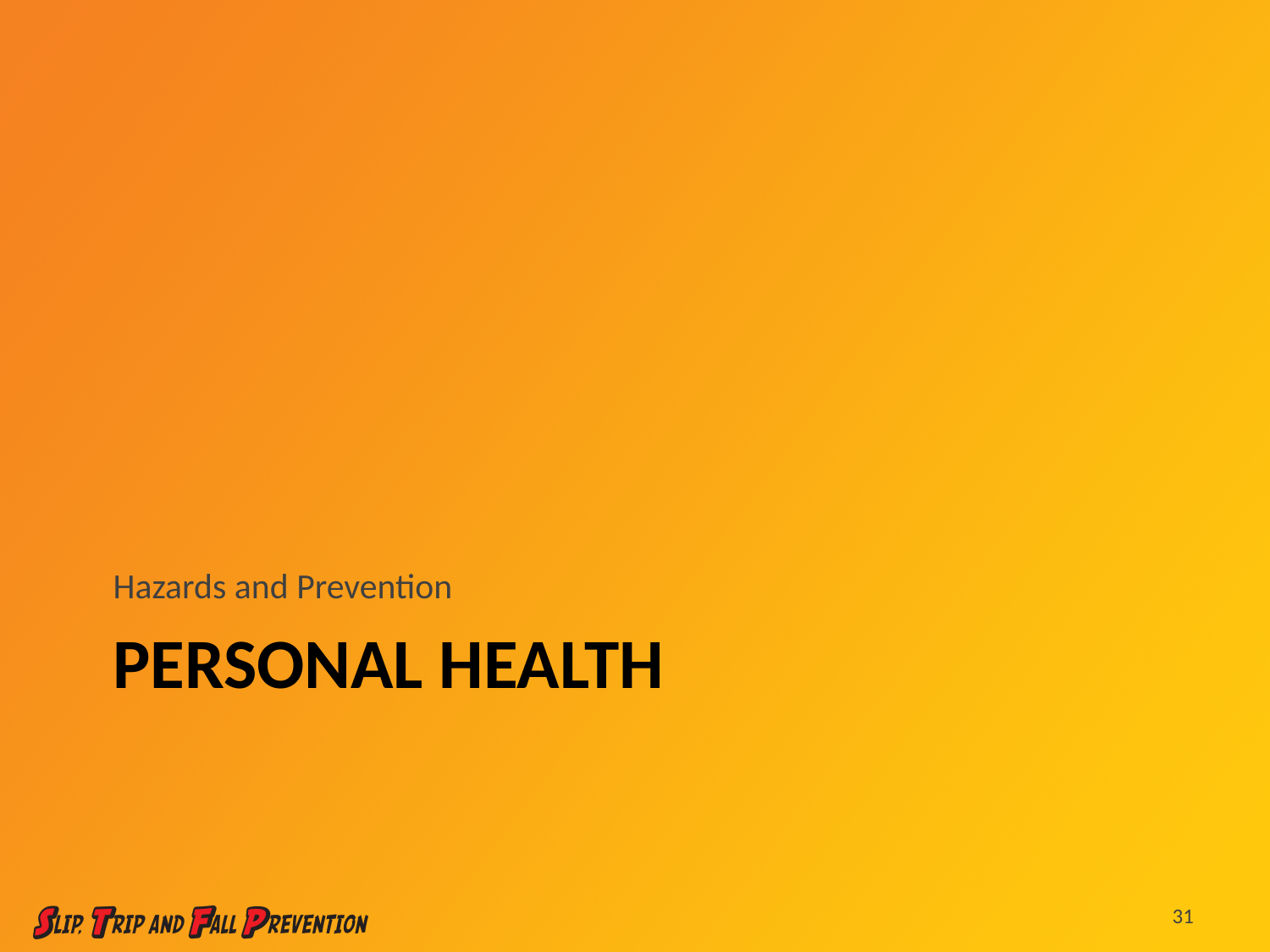

Hazards and Prevention
# Personal health
31